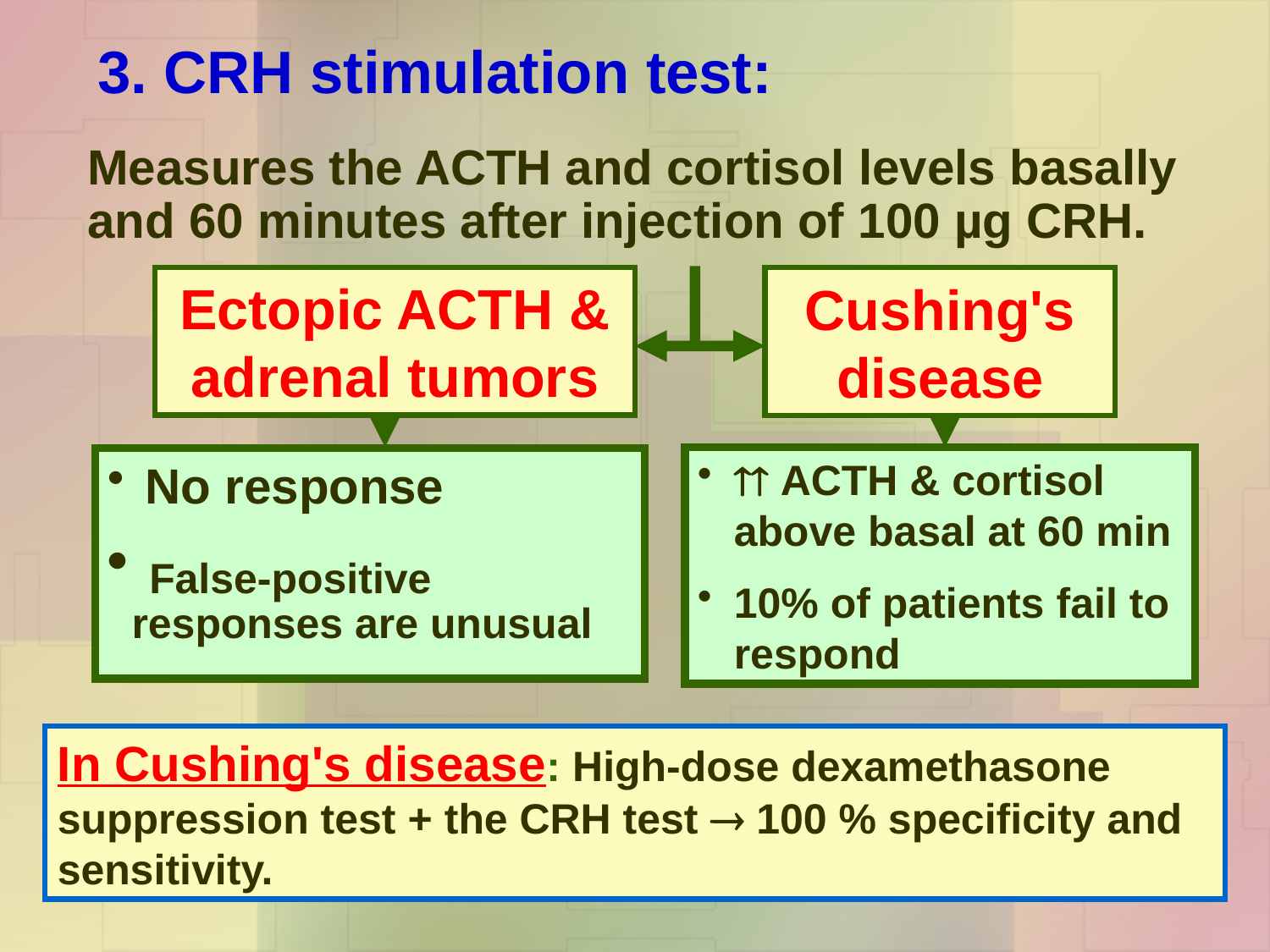

# 3. CRH stimulation test:
Measures the ACTH and cortisol levels basally and 60 minutes after injection of 100 µg CRH.

Ectopic ACTH & adrenal tumors
Cushing's disease

↑↑ ACTH & cortisol above basal at 60 min
10% of patients fail to respond
 No response
 False-positive responses are unusual

In Cushing's disease: High-dose dexamethasone suppression test + the CRH test → 100 % specificity and sensitivity.